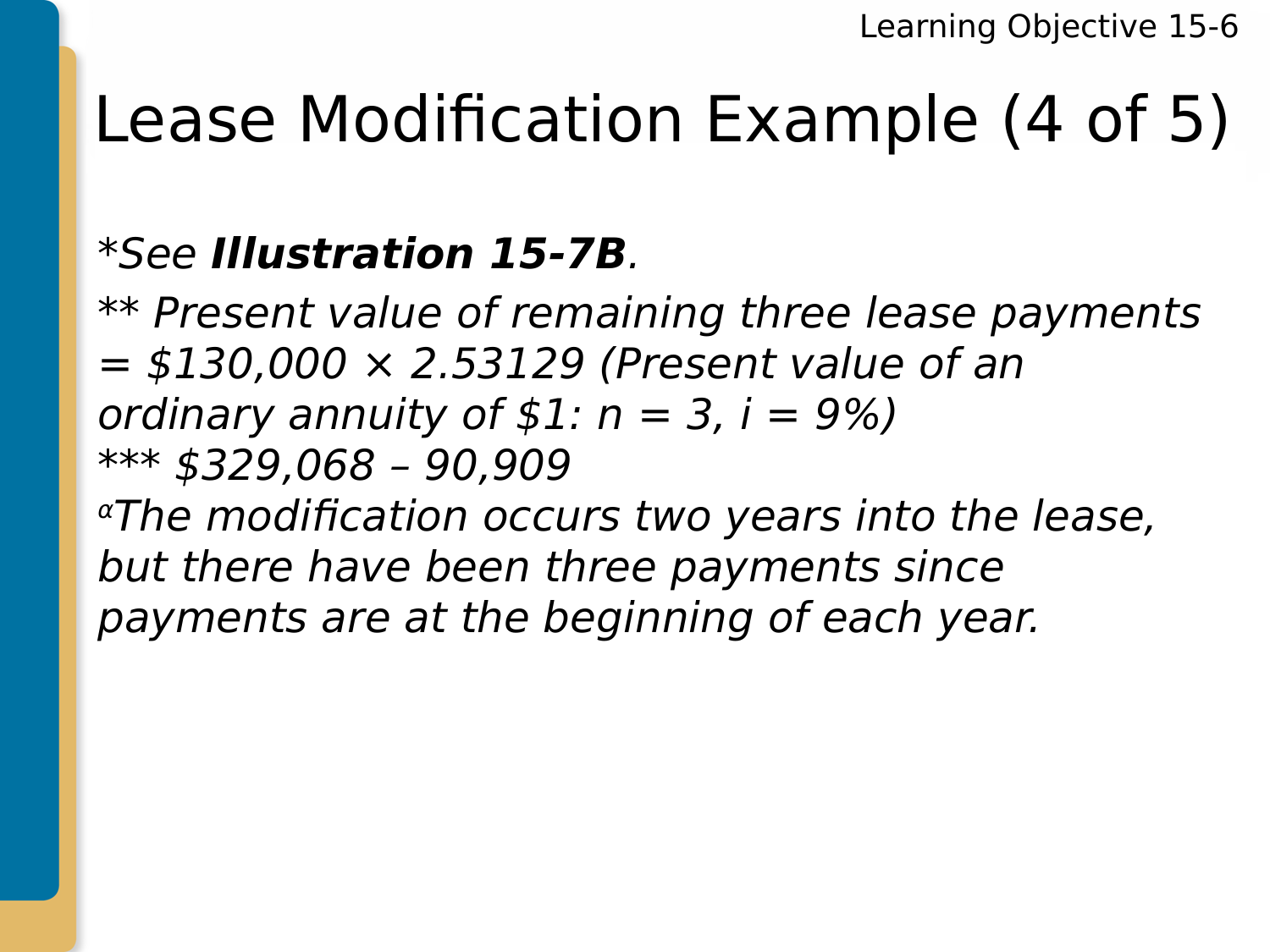

Learning Objective 15-6
# Lease Modification Example (4 of 5)
*See Illustration 15-7B.
** Present value of remaining three lease payments = $130,000 × 2.53129 (Present value of an ordinary annuity of $1: n = 3, i = 9%)
*** $329,068 – 90,909
αThe modification occurs two years into the lease, but there have been three payments since payments are at the beginning of each year.